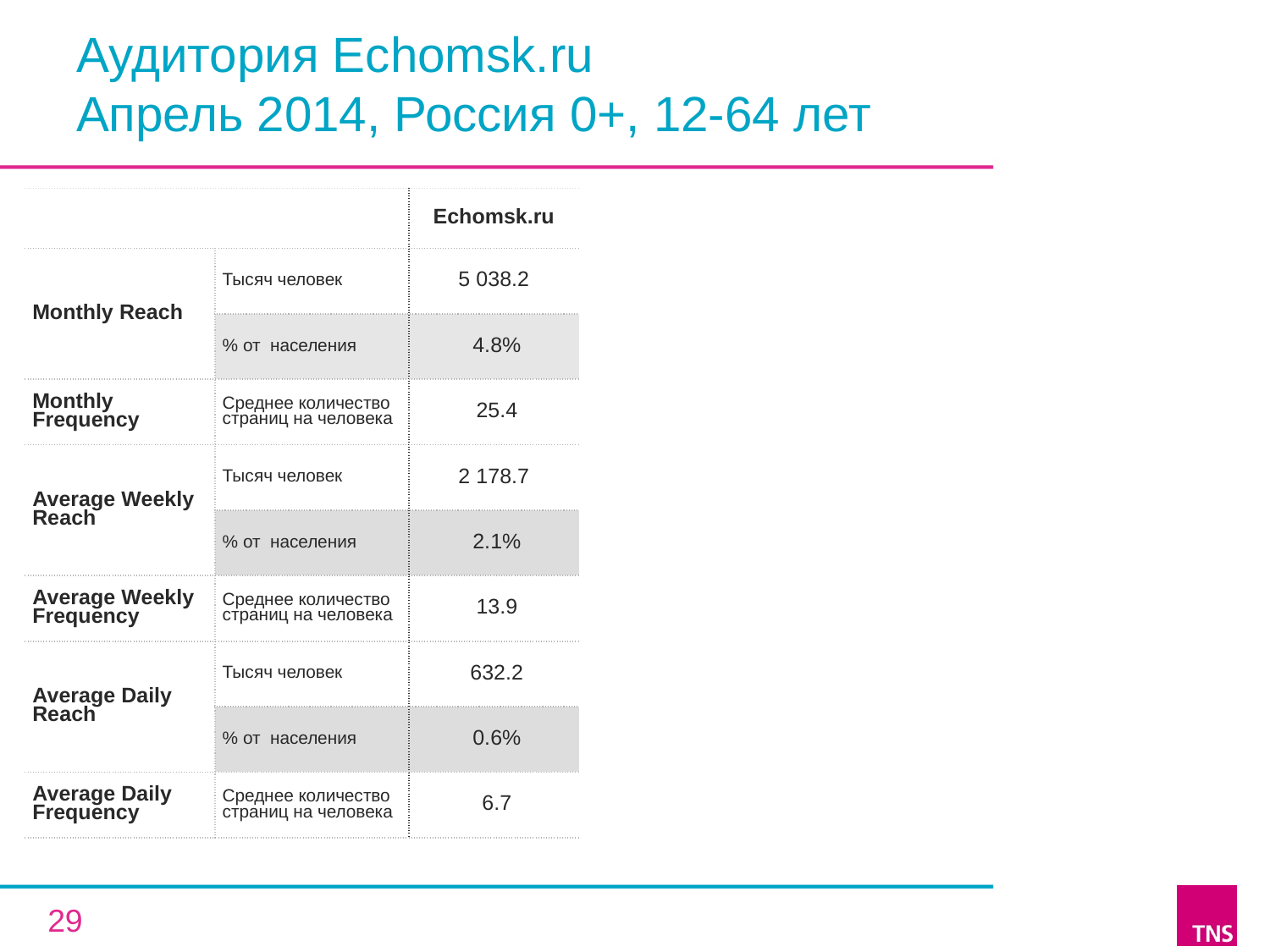

# Аудитория Echomsk.ru Апрель 2014, Россия 0+, 12-64 лет
|  |  | Echomsk.ru |
| --- | --- | --- |
| Monthly Reach | Тысяч человек | 5 038.2 |
|  | % от населения | 4.8% |
| Monthly Frequency | Среднее количество страниц на человека | 25.4 |
| Average Weekly Reach | Тысяч человек | 2 178.7 |
|  | % от населения | 2.1% |
| Average Weekly Frequency | Среднее количество страниц на человека | 13.9 |
| Average Daily Reach | Тысяч человек | 632.2 |
|  | % от населения | 0.6% |
| Average Daily Frequency | Среднее количество страниц на человека | 6.7 |

29